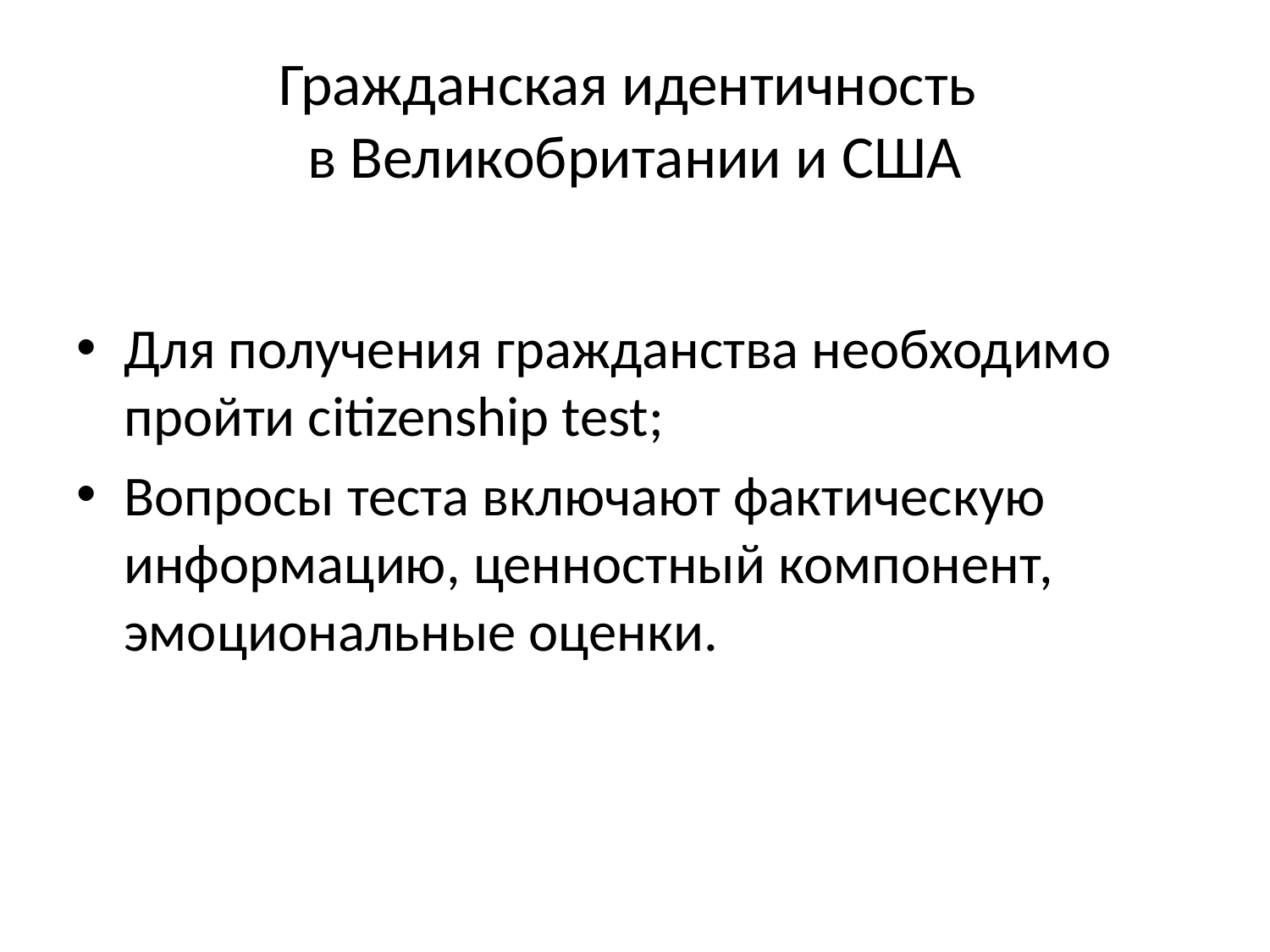

# Гражданская идентичность в Великобритании и США
Для получения гражданства необходимо пройти citizenship test;
Вопросы теста включают фактическую информацию, ценностный компонент, эмоциональные оценки.